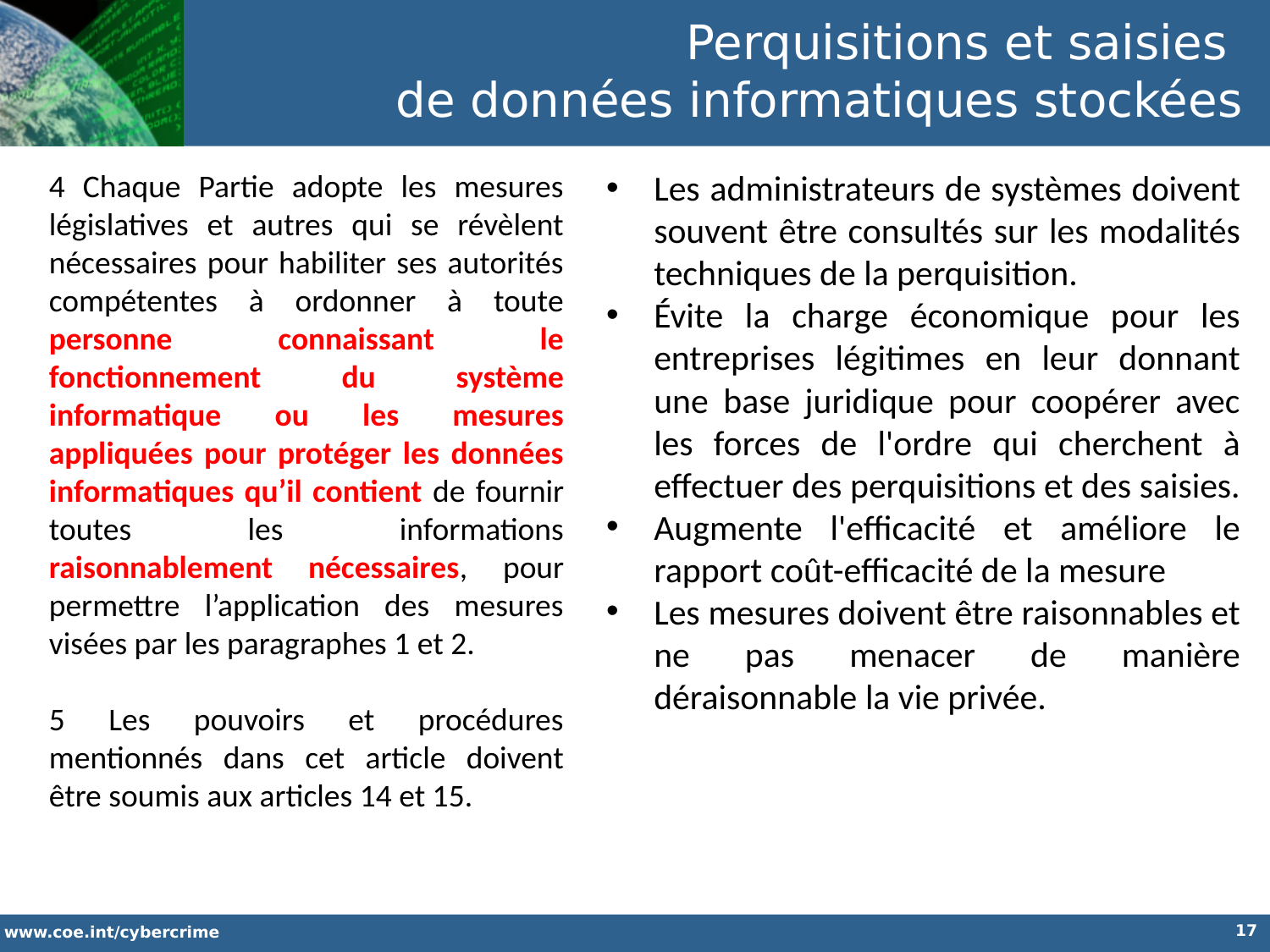

Perquisitions et saisies
de données informatiques stockées
4 Chaque Partie adopte les mesures législatives et autres qui se révèlent nécessaires pour habiliter ses autorités compétentes à ordonner à toute personne connaissant le fonctionnement du système informatique ou les mesures appliquées pour protéger les données informatiques qu’il contient de fournir toutes les informations raisonnablement nécessaires, pour permettre l’application des mesures visées par les paragraphes 1 et 2.

5 Les pouvoirs et procédures mentionnés dans cet article doivent être soumis aux articles 14 et 15.
Les administrateurs de systèmes doivent souvent être consultés sur les modalités techniques de la perquisition.
Évite la charge économique pour les entreprises légitimes en leur donnant une base juridique pour coopérer avec les forces de l'ordre qui cherchent à effectuer des perquisitions et des saisies.
Augmente l'efficacité et améliore le rapport coût-efficacité de la mesure
Les mesures doivent être raisonnables et ne pas menacer de manière déraisonnable la vie privée.